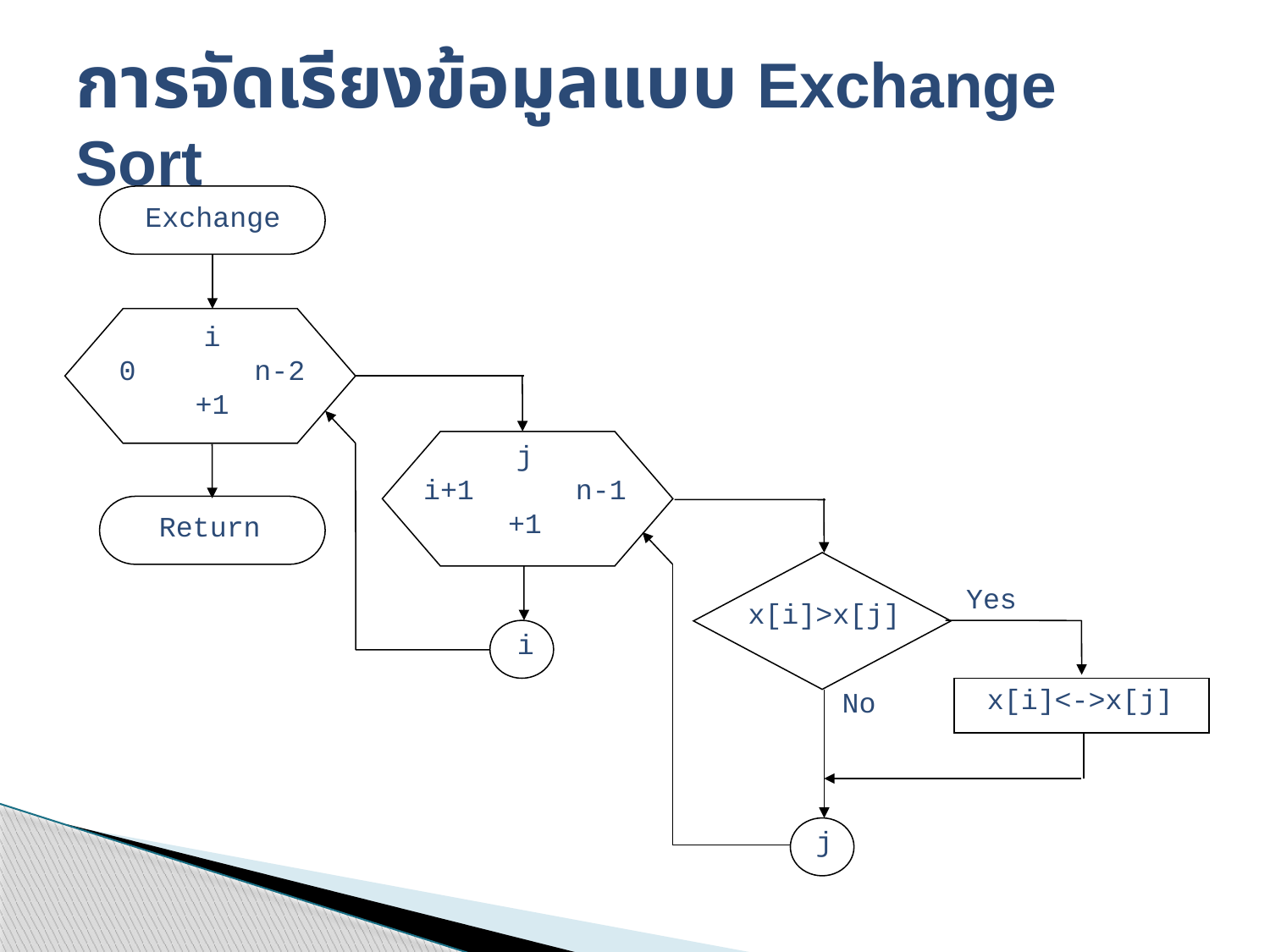

# การจัดเรียงข้อมูลแบบ Exchange Sort

Exchange

i
0       n-2
+1

j
i+1      n-1
+1

Return

Yes
x[i]>x[j]

i
x[i]<->x[j]
No

j